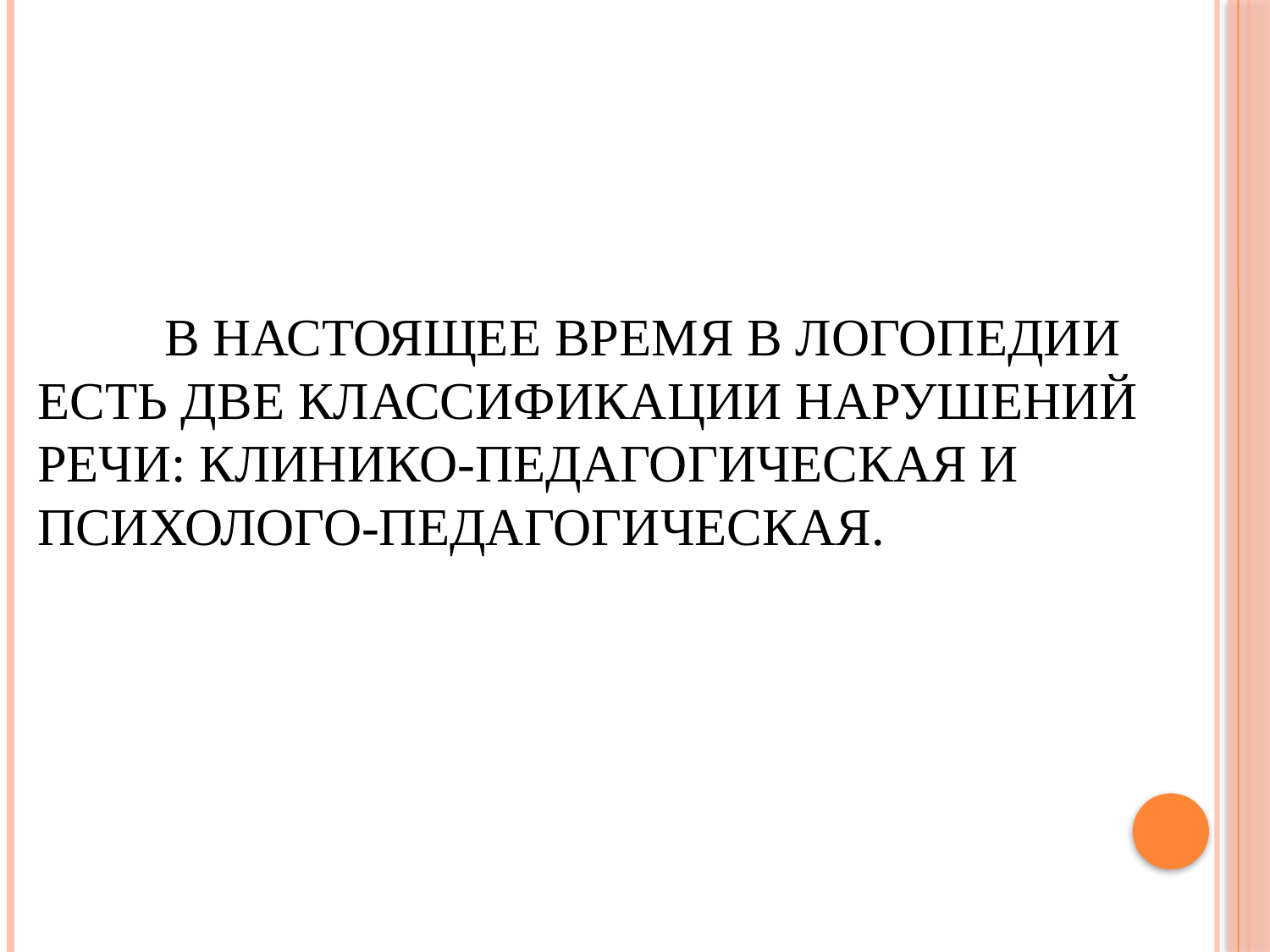

# В настоящее время в логопедии есть две классификации нарушений речи: клинико-педагогическая и психолого-педагогическая.